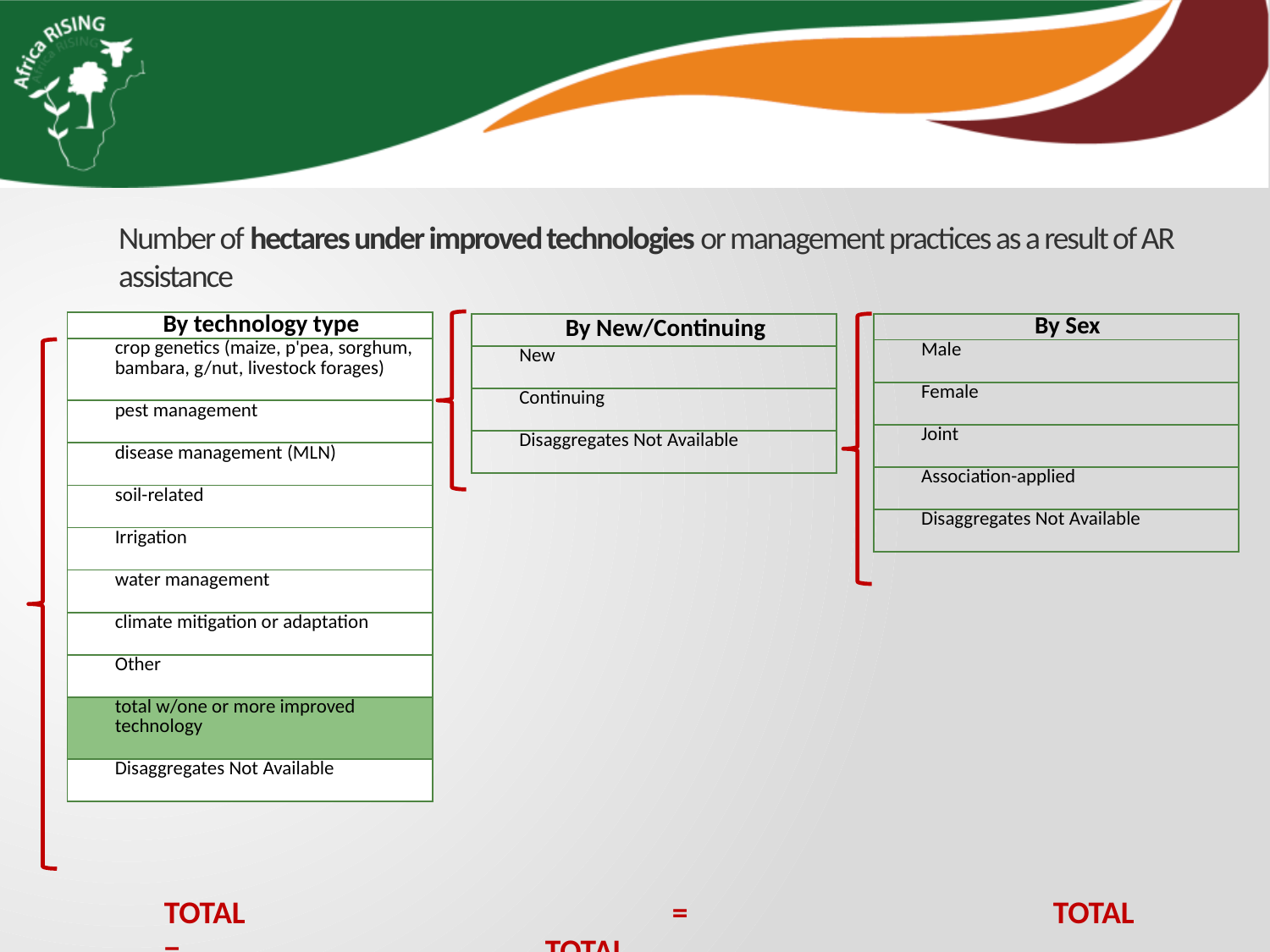

# Number of hectares under improved technologies or management practices as a result of AR assistance

| By technology type |
| --- |
| crop genetics (maize, p'pea, sorghum, bambara, g/nut, livestock forages) |
| pest management |
| disease management (MLN) |
| soil-related |
| Irrigation |
| water management |
| climate mitigation or adaptation |
| Other |
| total w/one or more improved technology |
| Disaggregates Not Available |
| By New/Continuing |
| --- |
| New |
| Continuing |
| Disaggregates Not Available |

| By Sex |
| --- |
| Male |
| Female |
| Joint |
| Association-applied |
| Disaggregates Not Available |

TOTAL 				=			TOTAL		= 			TOTAL